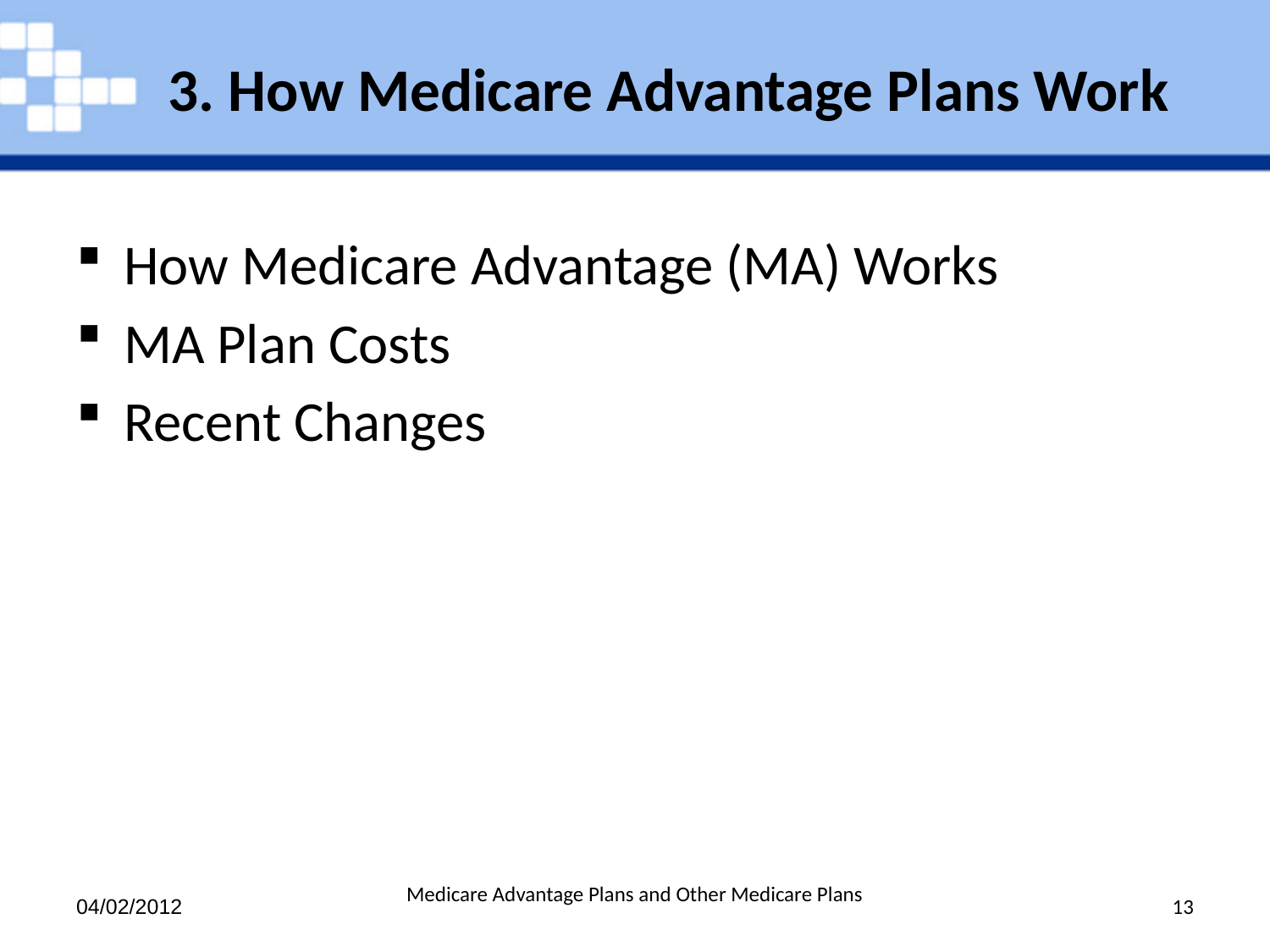

# 3. How Medicare Advantage Plans Work
How Medicare Advantage (MA) Works
MA Plan Costs
Recent Changes

04/02/2012
Medicare Advantage Plans and Other Medicare Plans

13